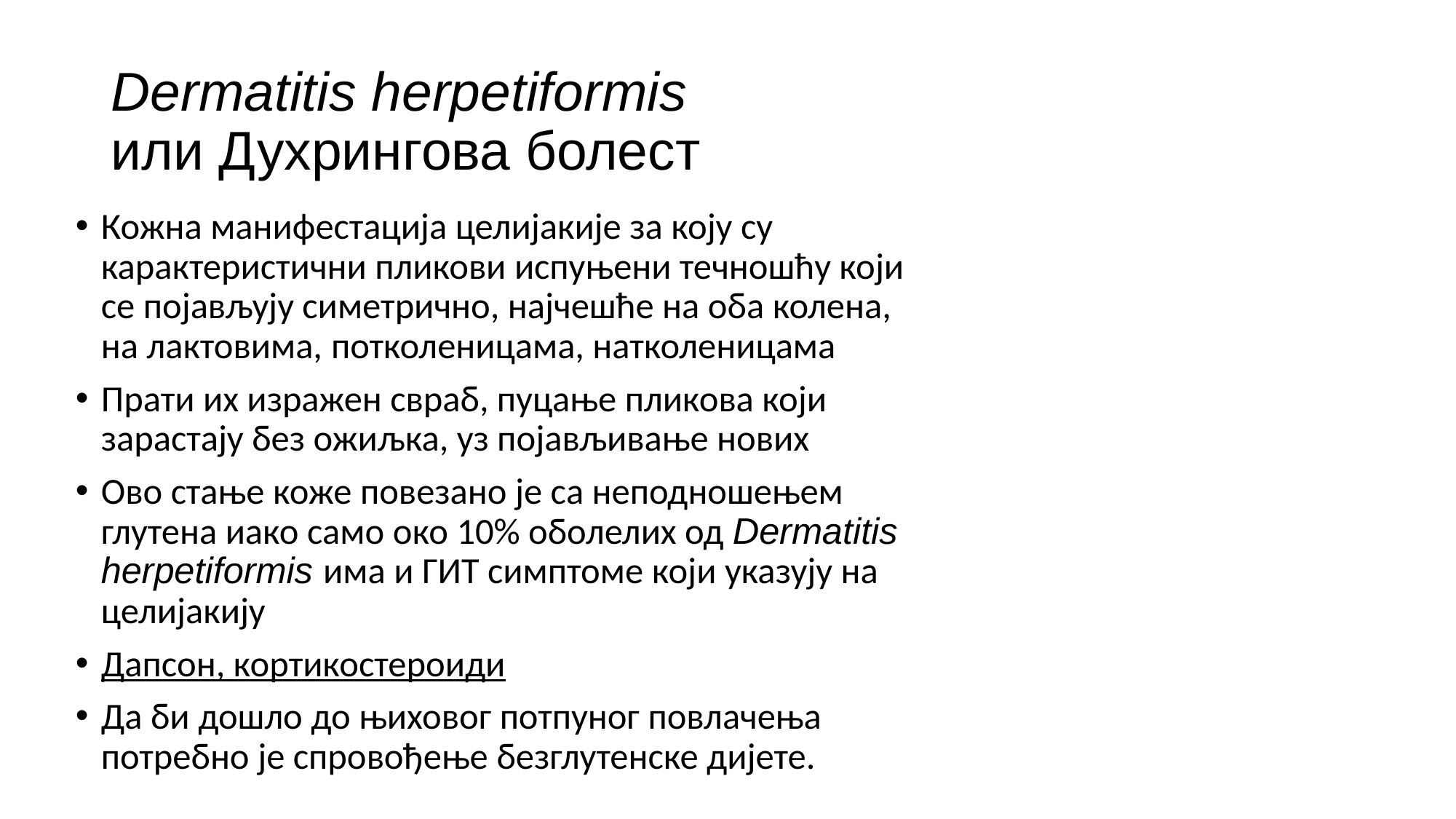

# Dermatitis herpetiformis или Духрингова болест
Кожна манифестација целијакије за коју су карактеристични пликови испуњени течношћу који се појављују симетрично, најчешће на оба колена, на лактовима, потколеницама, натколеницама
Прати их изражен свраб, пуцање пликова који зарастају без ожиљка, уз појављивање нових
Ово стање коже повезано је са неподношењем глутена иако само око 10% оболелих од Dermatitis herpetiformis има и ГИТ симптоме који указују на целијакију
Дапсон, кортикостероиди
Да би дошло до њиховог потпуног повлачења потребно је спровођење безглутенске дијете.